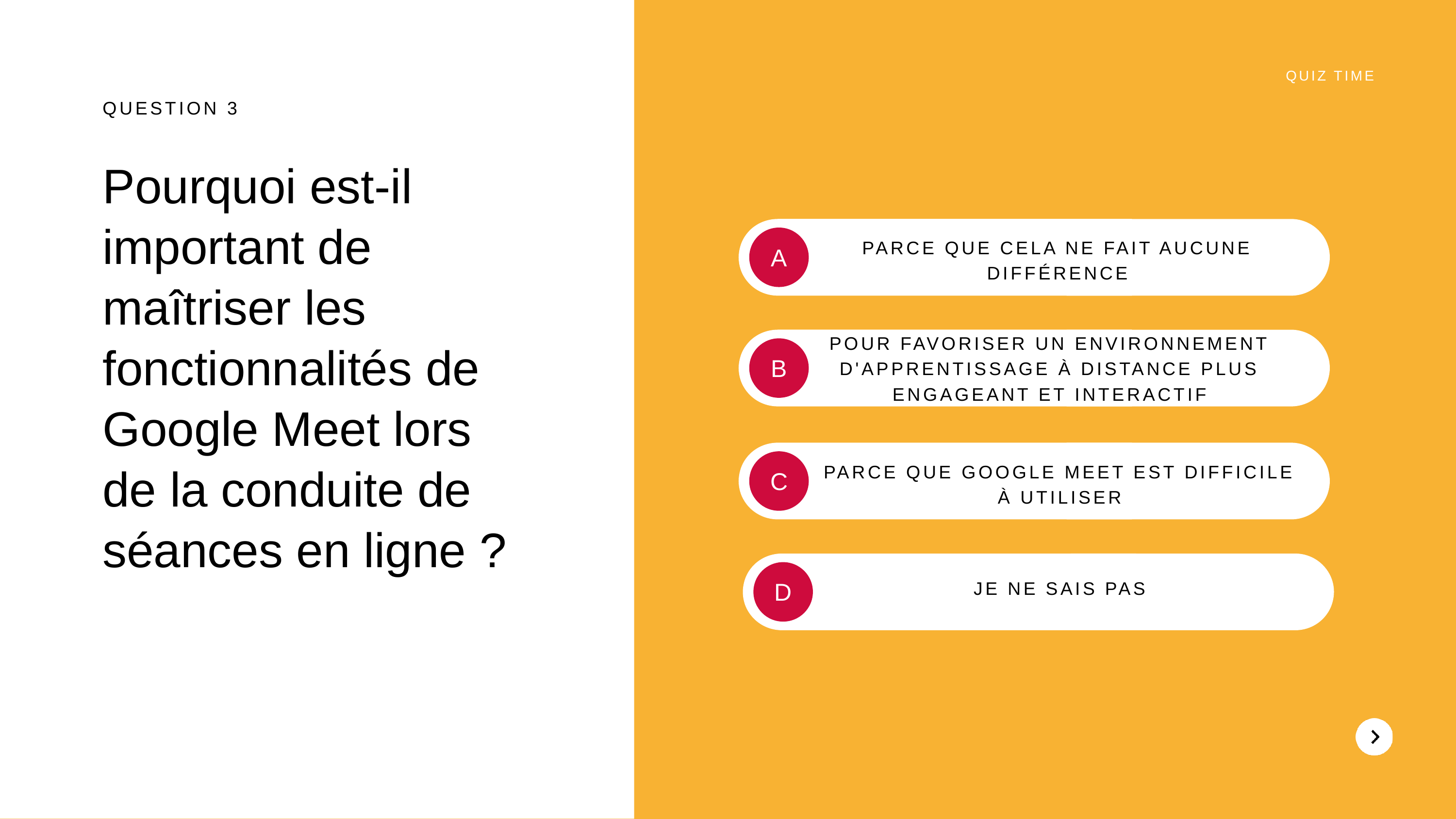

QUIZ TIME
QUESTION 3
Pourquoi est-il important de maîtriser les fonctionnalités de Google Meet lors de la conduite de séances en ligne ?

PARCE QUE CELA NE FAIT AUCUNE DIFFÉRENCE
A
POUR FAVORISER UN ENVIRONNEMENT D'APPRENTISSAGE À DISTANCE PLUS ENGAGEANT ET INTERACTIF

B

PARCE QUE GOOGLE MEET EST DIFFICILE À UTILISER
C

D
JE NE SAIS PAS